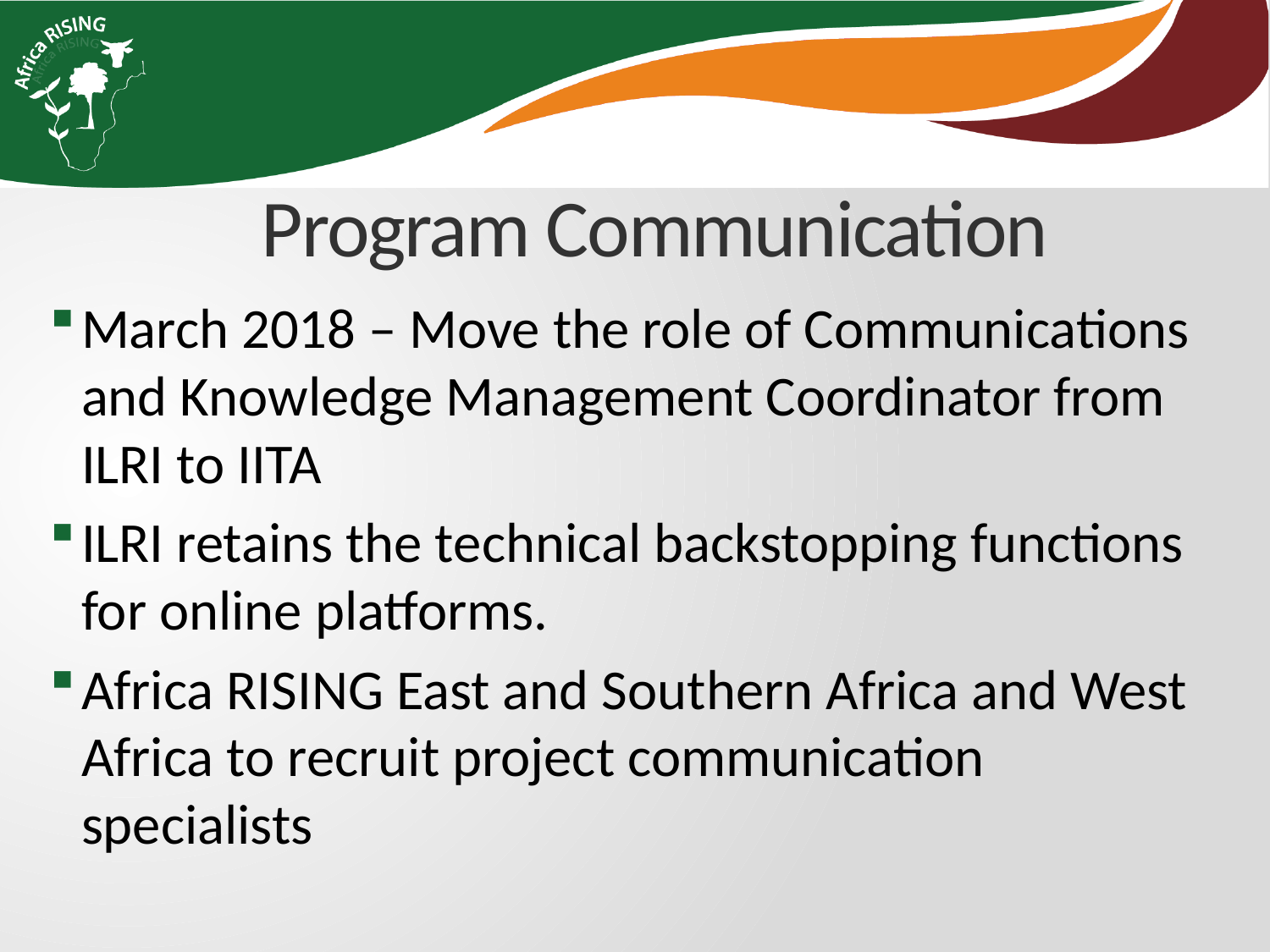

# Program Communication
March 2018 – Move the role of Communications and Knowledge Management Coordinator from ILRI to IITA
ILRI retains the technical backstopping functions for online platforms.
Africa RISING East and Southern Africa and West Africa to recruit project communication specialists